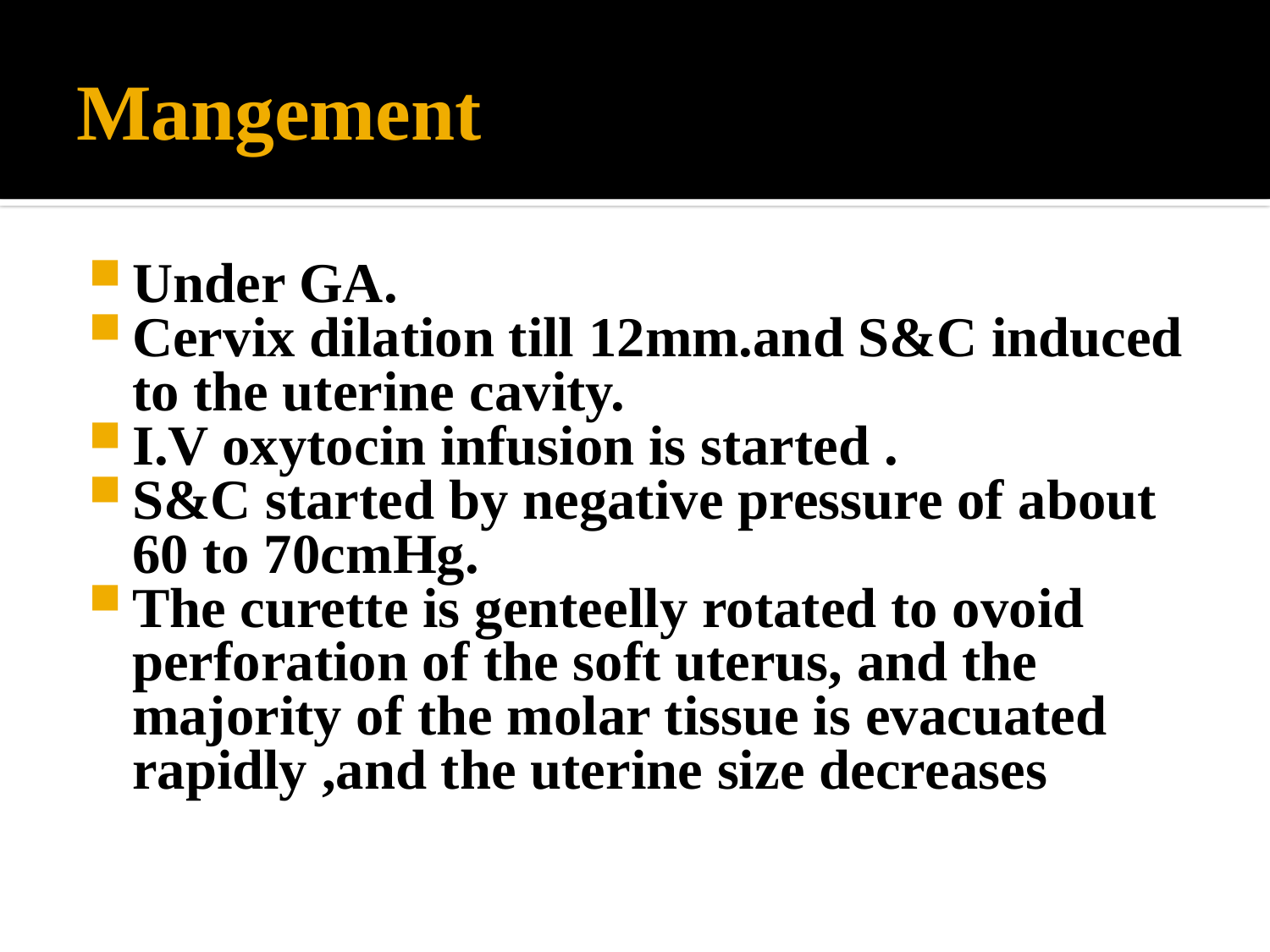

# Mangement
Under GA.
Cervix dilation till 12mm.and S&C induced to the uterine cavity.
I.V oxytocin infusion is started .
S&C started by negative pressure of about 60 to 70cmHg.
The curette is genteelly rotated to ovoid perforation of the soft uterus, and the majority of the molar tissue is evacuated rapidly ,and the uterine size decreases